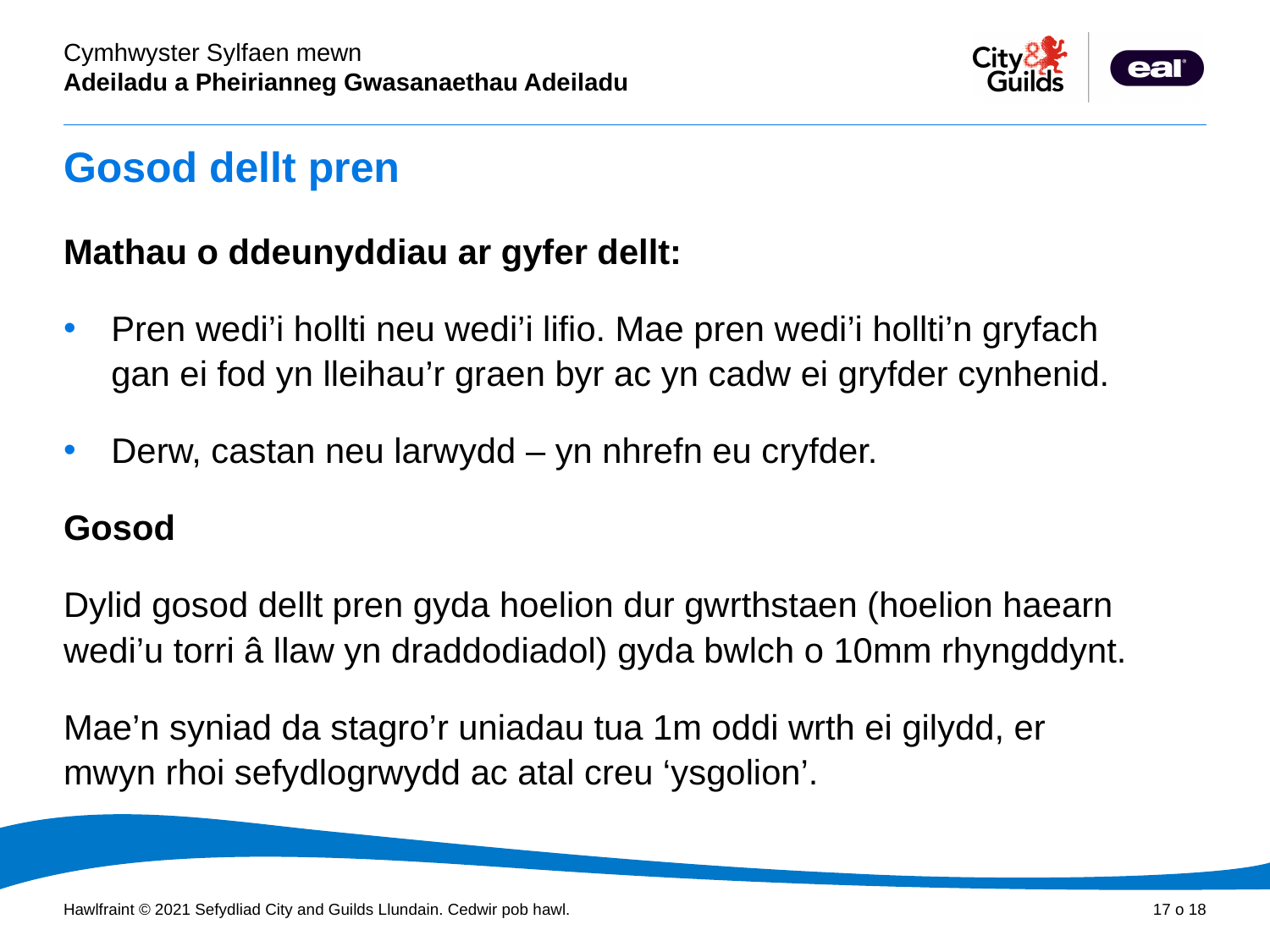

# Gosod dellt pren
Mathau o ddeunyddiau ar gyfer dellt:
Pren wedi’i hollti neu wedi’i lifio. Mae pren wedi’i hollti’n gryfach gan ei fod yn lleihau’r graen byr ac yn cadw ei gryfder cynhenid.
Derw, castan neu larwydd – yn nhrefn eu cryfder.
Gosod
Dylid gosod dellt pren gyda hoelion dur gwrthstaen (hoelion haearn wedi’u torri â llaw yn draddodiadol) gyda bwlch o 10mm rhyngddynt.
Mae’n syniad da stagro’r uniadau tua 1m oddi wrth ei gilydd, er mwyn rhoi sefydlogrwydd ac atal creu ‘ysgolion’.